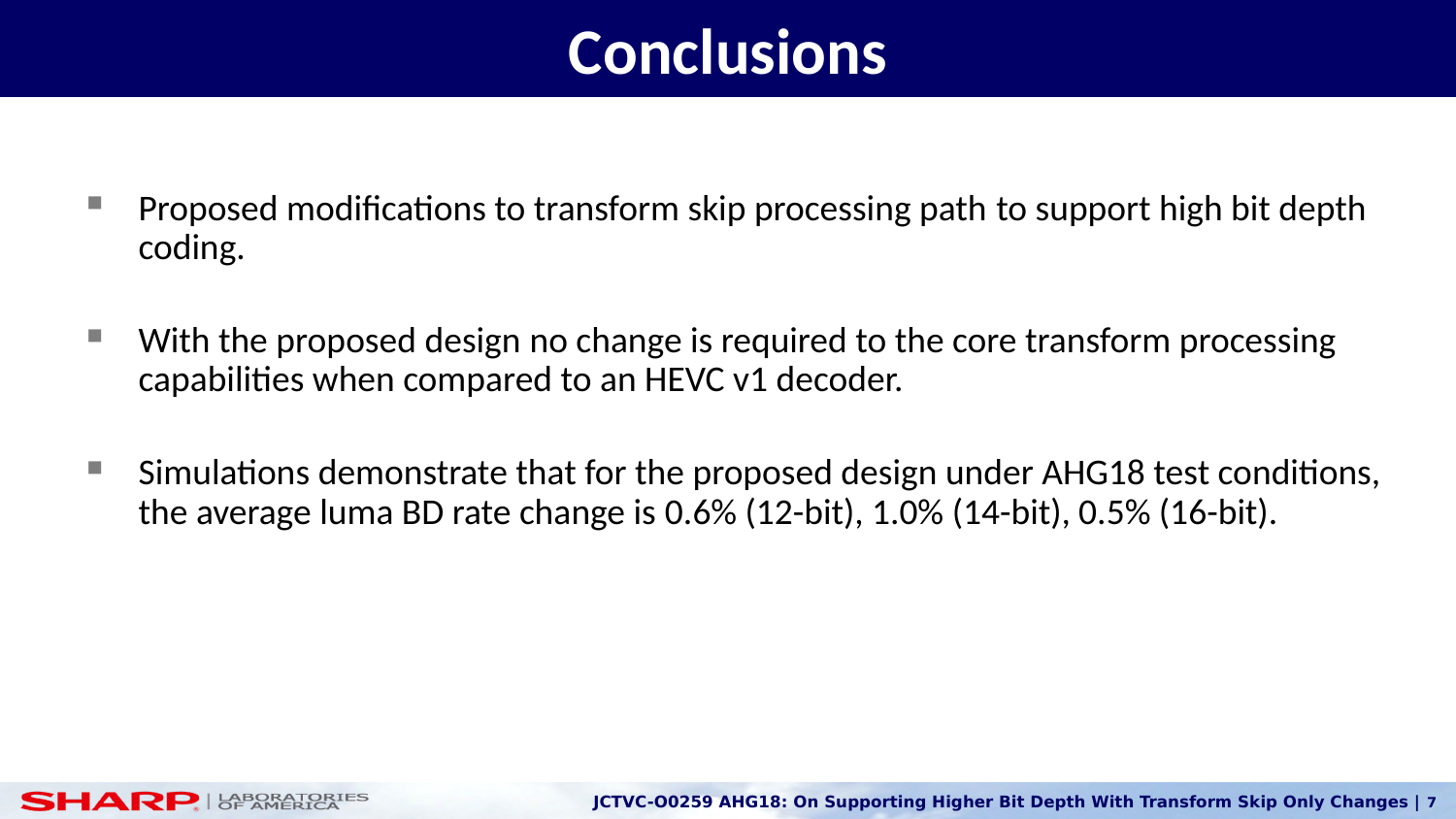

# Conclusions
Proposed modifications to transform skip processing path to support high bit depth coding.

With the proposed design no change is required to the core transform processing capabilities when compared to an HEVC v1 decoder.

Simulations demonstrate that for the proposed design under AHG18 test conditions, the average luma BD rate change is 0.6% (12-bit), 1.0% (14-bit), 0.5% (16-bit).